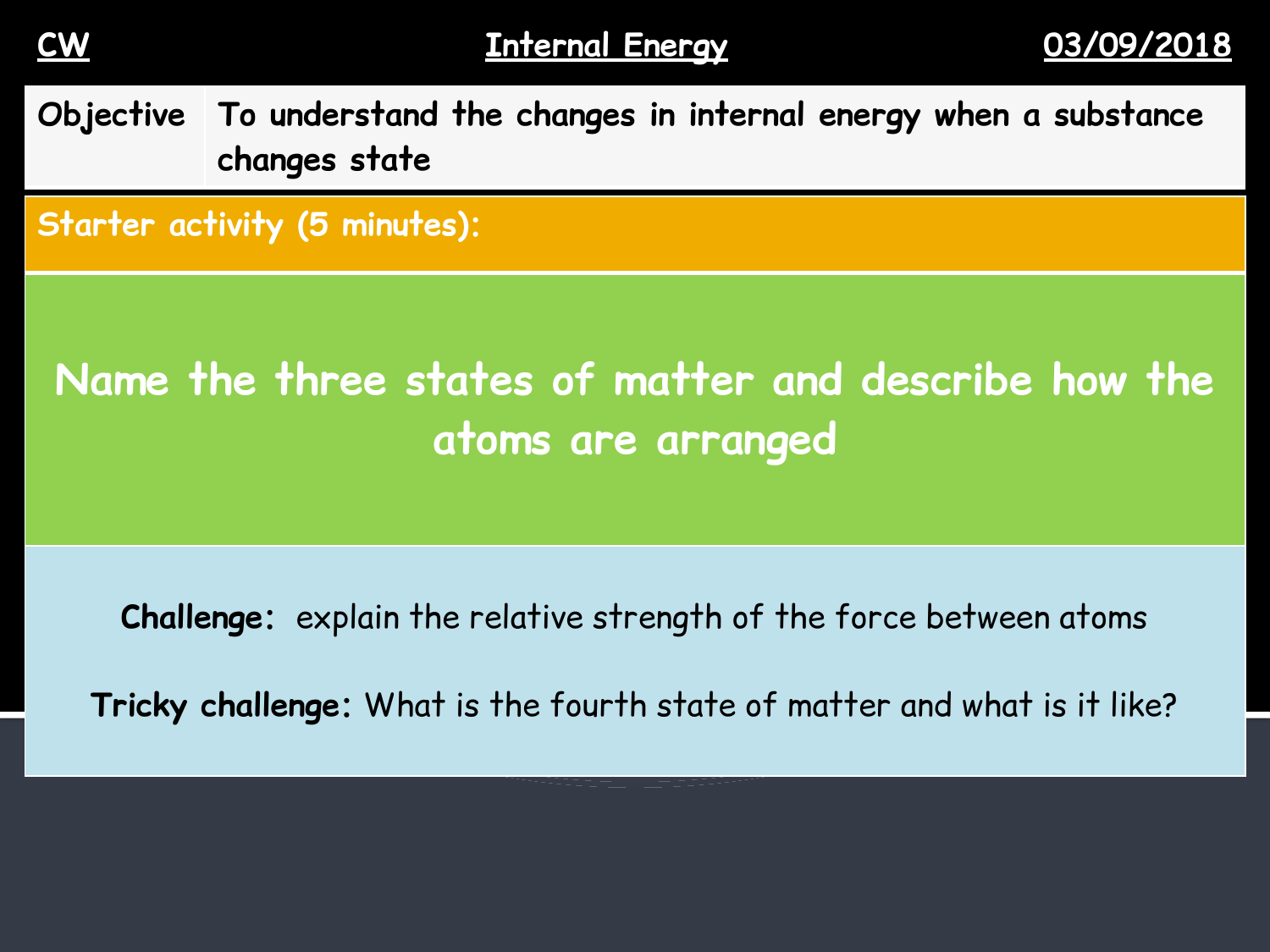

| CW | Internal Energy | 03/09/2018 |
| --- | --- | --- |
| Objective | To understand the changes in internal energy when a substance changes state |
| --- | --- |
| Starter activity (5 minutes): |
| --- |
| Name the three states of matter and describe how the atoms are arranged |
| Challenge: explain the relative strength of the force between atoms Tricky challenge: What is the fourth state of matter and what is it like? |